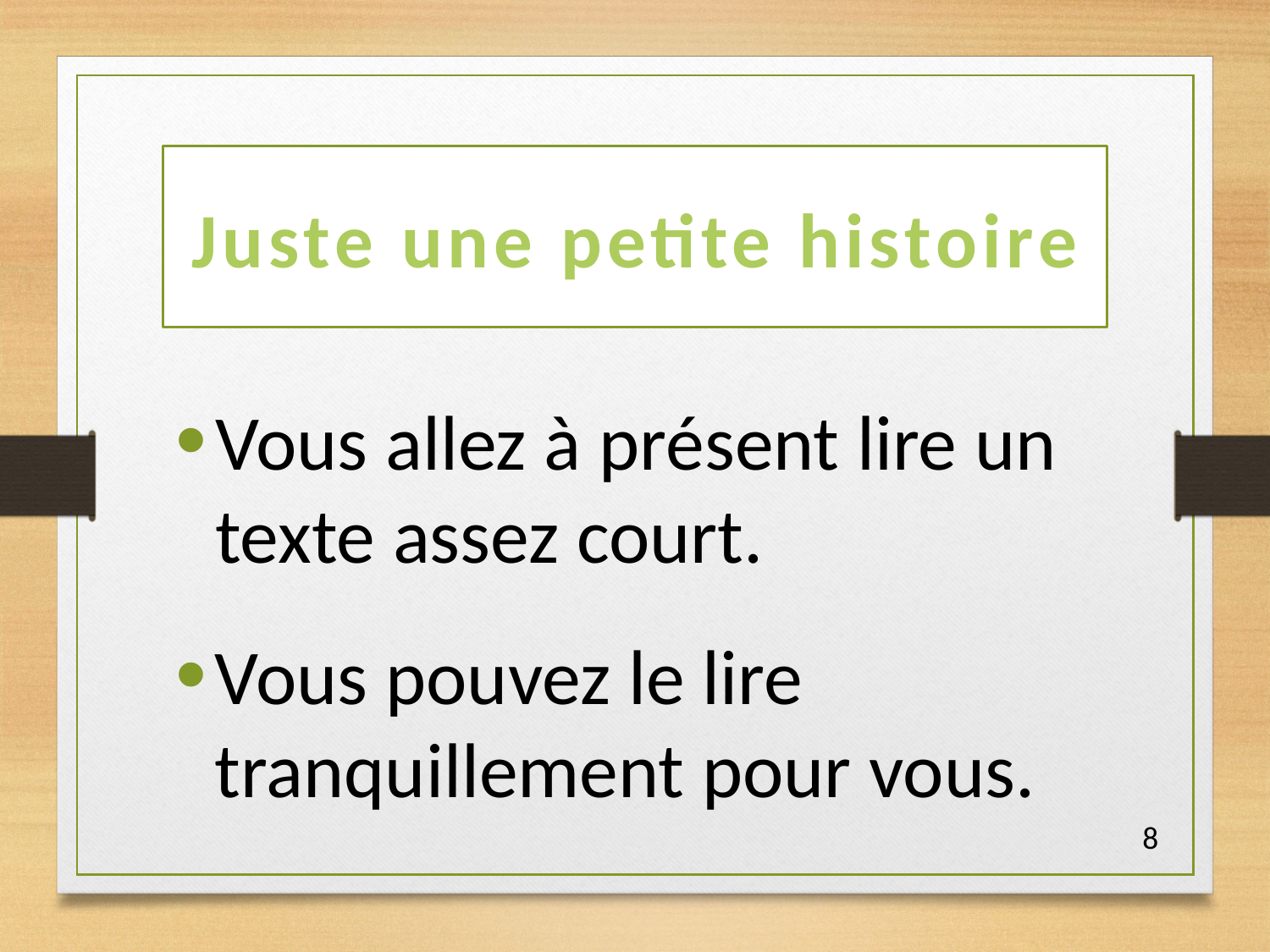

# Juste une petite histoire
Vous allez à présent lire un texte assez court.

Vous pouvez le lire tranquillement pour vous.
8